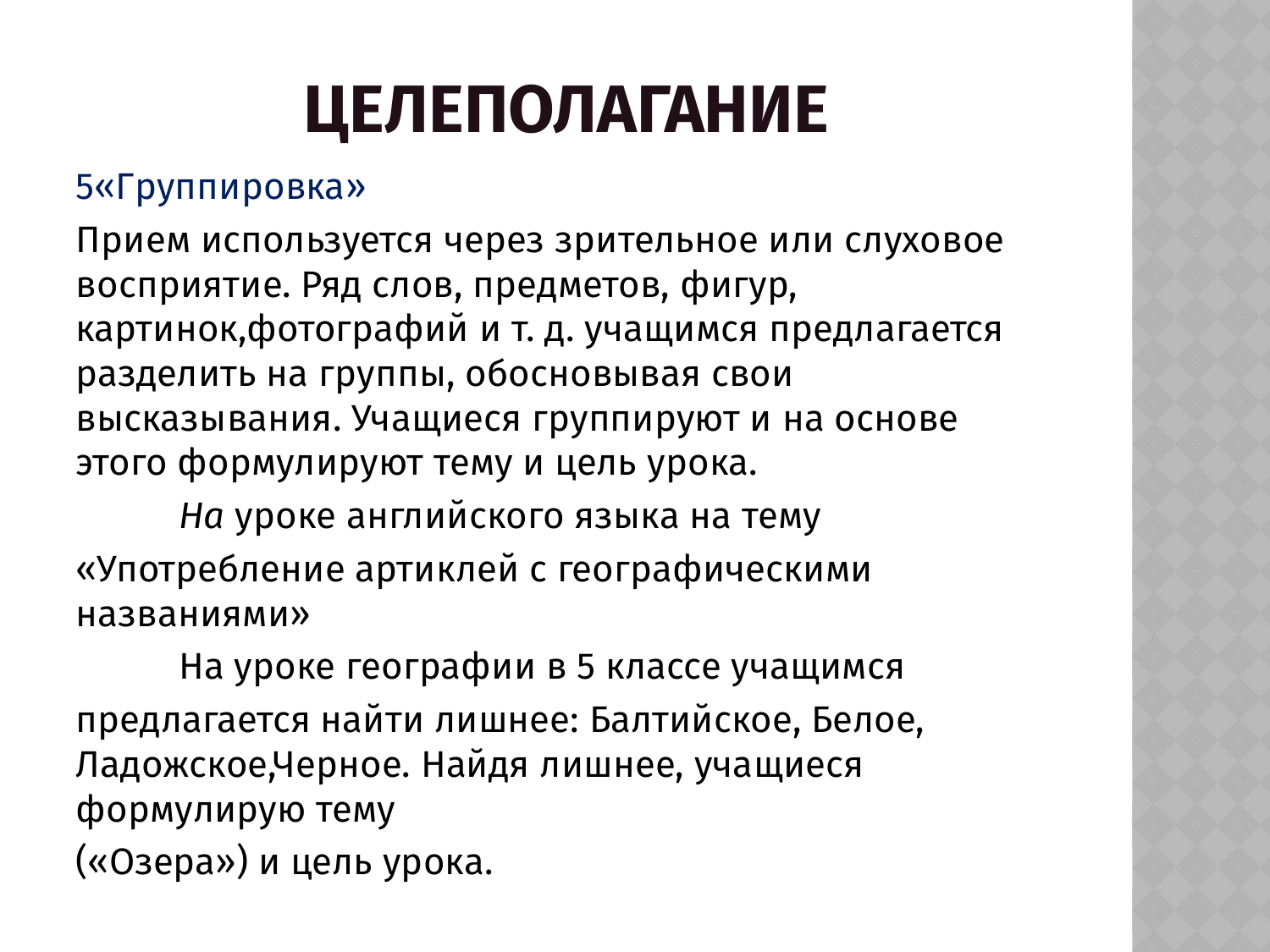

# Целеполагание
5«Группировка»
Прием используется через зрительное или слуховое восприятие. Ряд слов, предметов, фигур, картинок,фотографий и т. д. учащимся предлагается разделить на группы, обосновывая свои высказывания. Учащиеся группируют и на основе этого формулируют тему и цель урока.
	На уроке английского языка на тему
«Употребление артиклей с географическими названиями»
	На уроке географии в 5 классе учащимся
предлагается найти лишнее: Балтийское, Белое, Ладожское,Черное. Найдя лишнее, учащиеся формулирую тему
(«Озера») и цель урока.